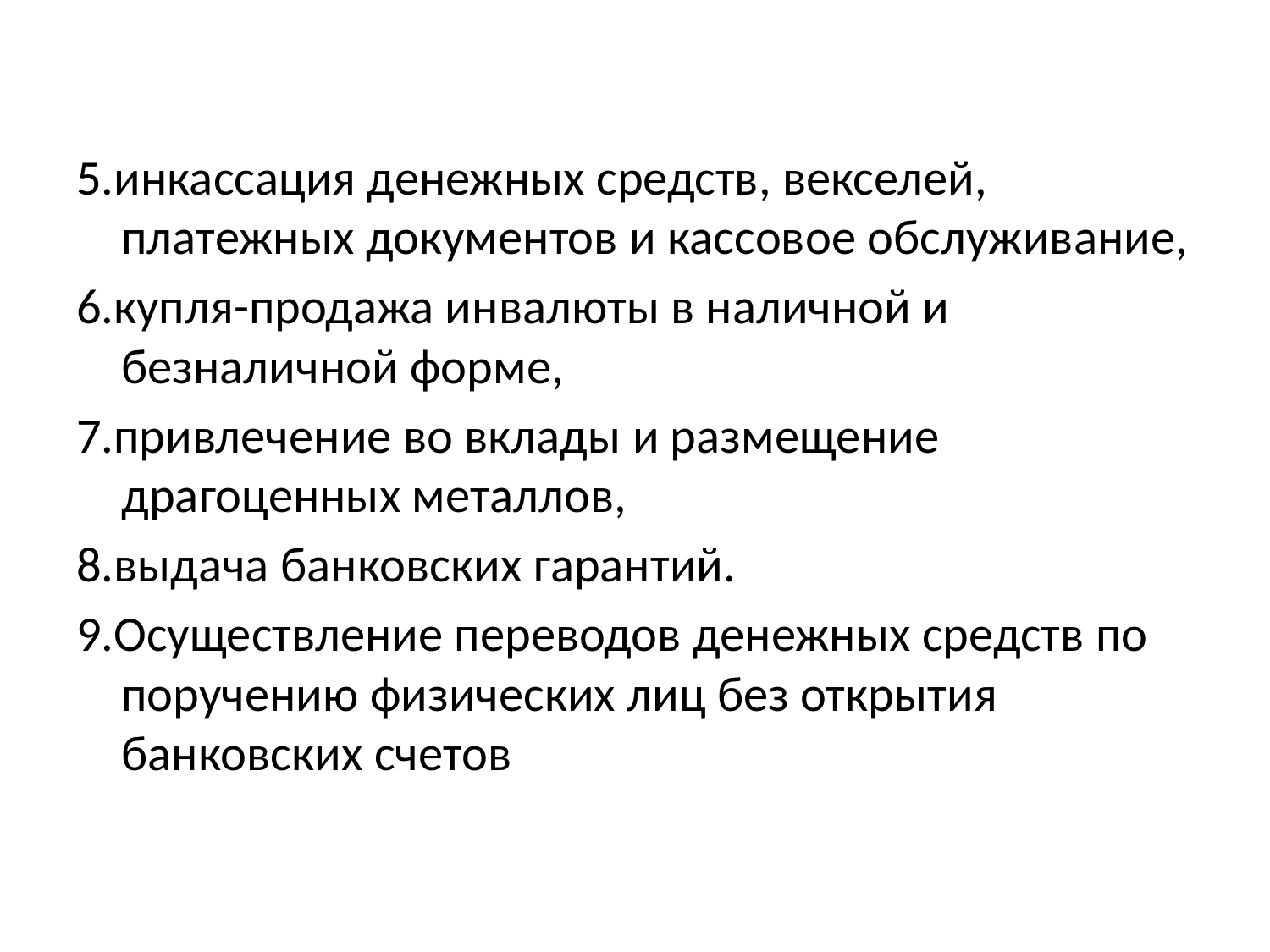

#
5.инкассация денежных средств, векселей, платежных документов и кассовое обслуживание,
6.купля-продажа инвалюты в наличной и безналичной форме,
7.привлечение во вклады и размещение драгоценных металлов,
8.выдача банковских гарантий.
9.Осуществление переводов денежных средств по поручению физических лиц без открытия банковских счетов